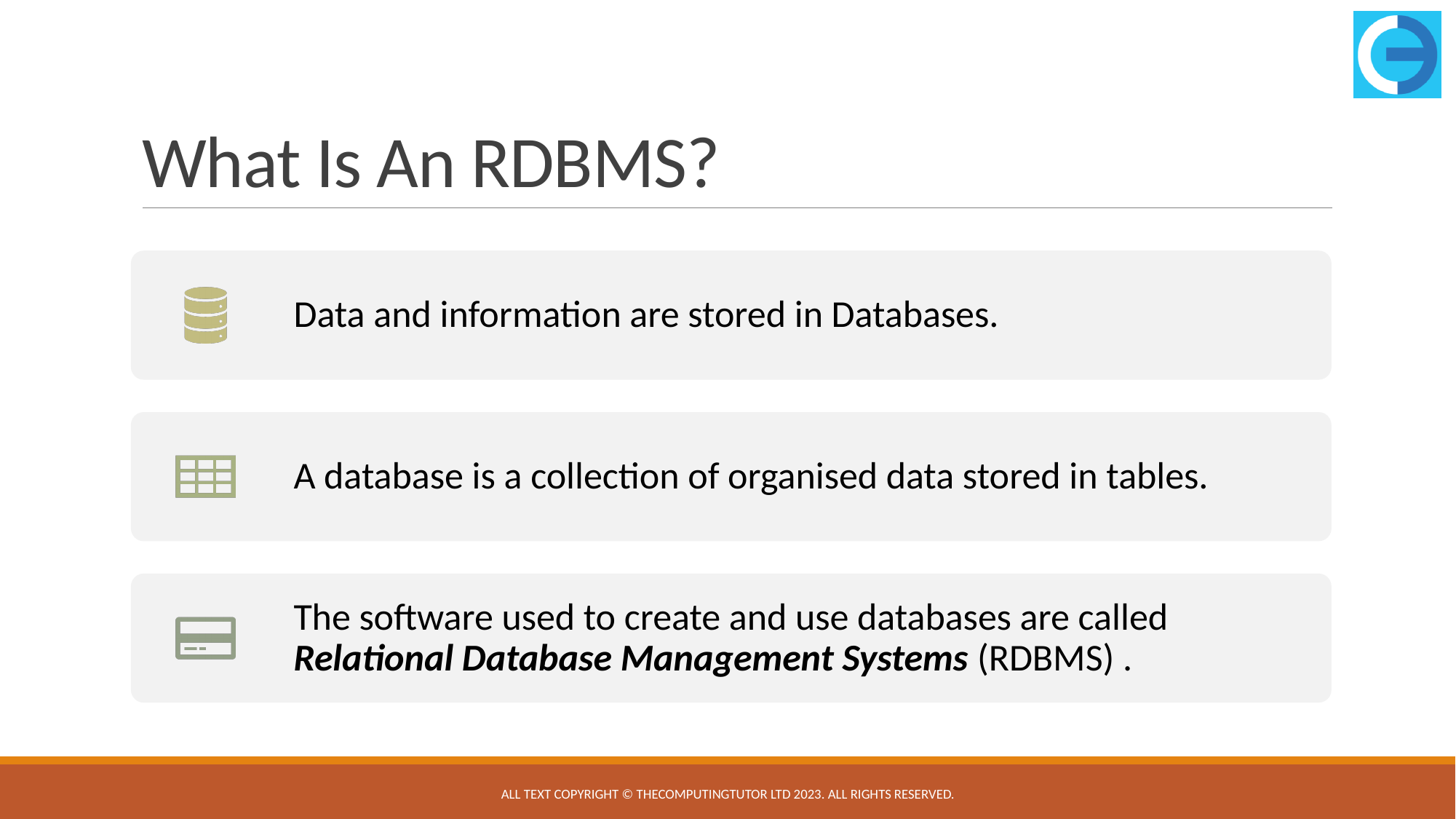

# What Is An RDBMS?
Data and information are stored in Databases.
A database is a collection of organised data stored in tables.
The software used to create and use databases are called Relational Database Management Systems (RDBMS) .
All text copyright © TheComputingTutor Ltd 2023. All rights Reserved.